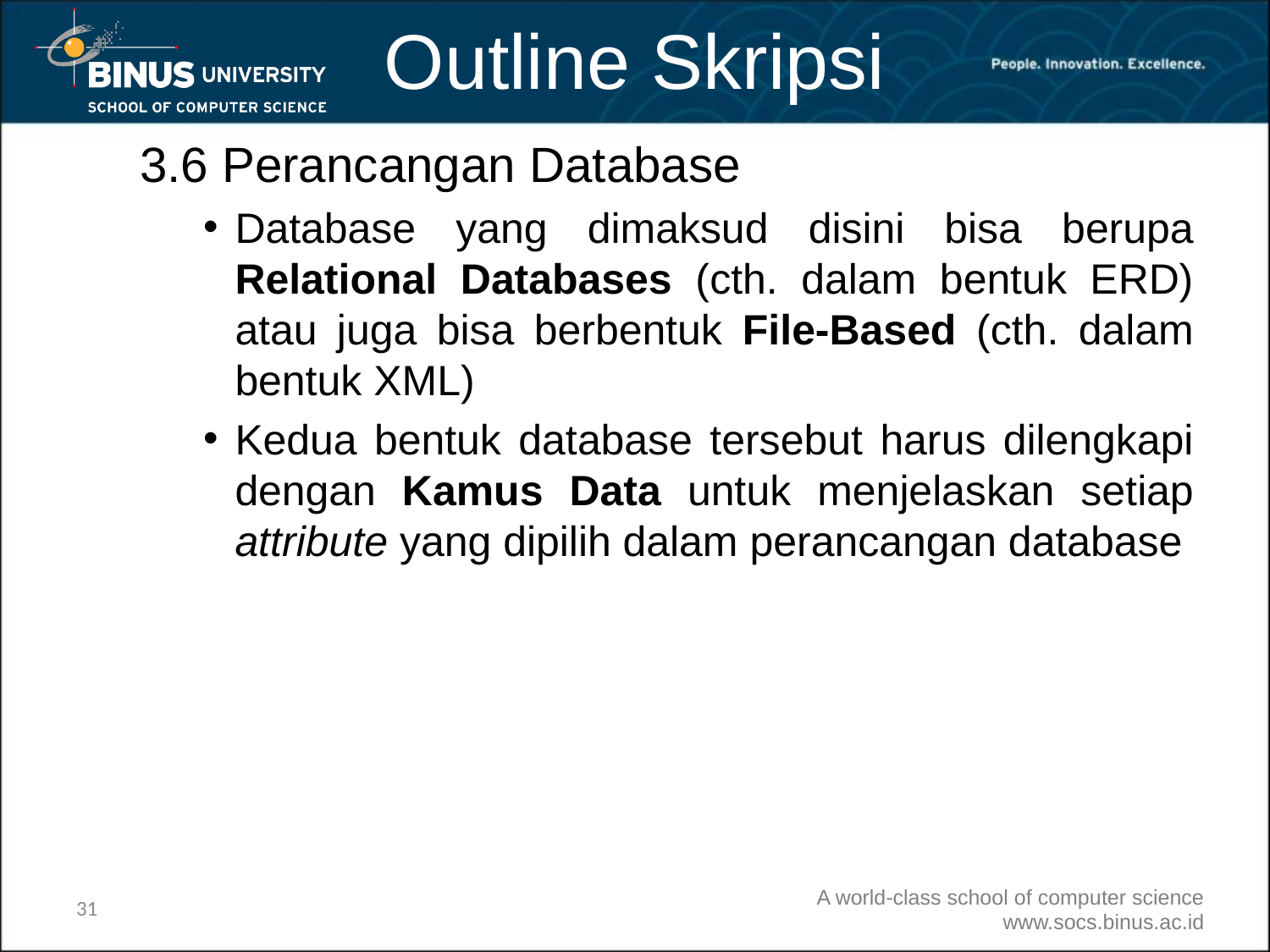

# Outline Skripsi
3.6 Perancangan Database
Database yang dimaksud disini bisa berupa Relational Databases (cth. dalam bentuk ERD) atau juga bisa berbentuk File-Based (cth. dalam bentuk XML)
Kedua bentuk database tersebut harus dilengkapi dengan Kamus Data untuk menjelaskan setiap attribute yang dipilih dalam perancangan database
31